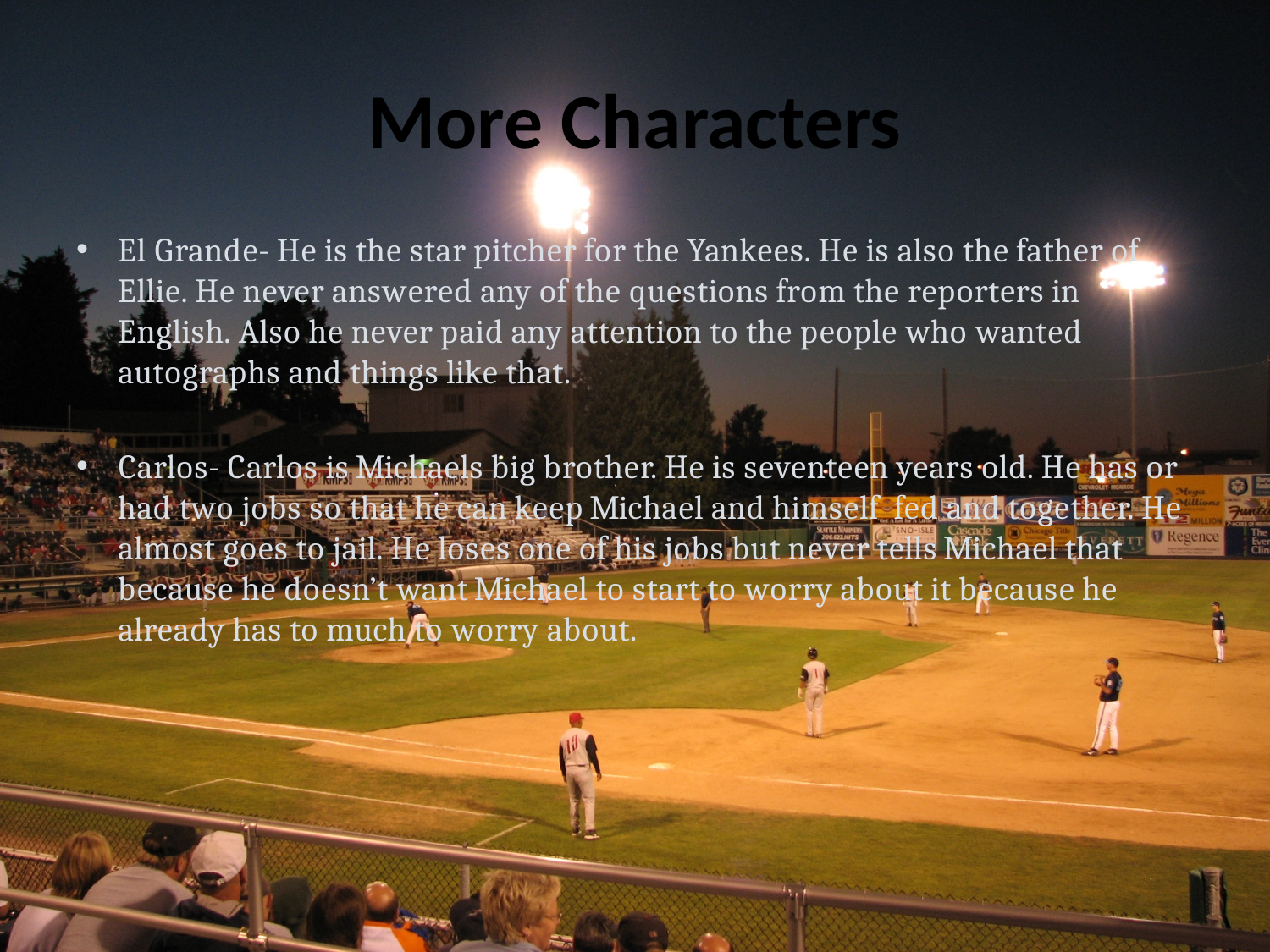

# More Characters
El Grande- He is the star pitcher for the Yankees. He is also the father of  Ellie. He never answered any of the questions from the reporters in English. Also he never paid any attention to the people who wanted autographs and things like that.

Carlos- Carlos is Michaels big brother. He is seventeen years old. He has or had two jobs so that he can keep Michael and himself  fed and together. He almost goes to jail. He loses one of his jobs but never tells Michael that because he doesn’t want Michael to start to worry about it because he already has to much to worry about.